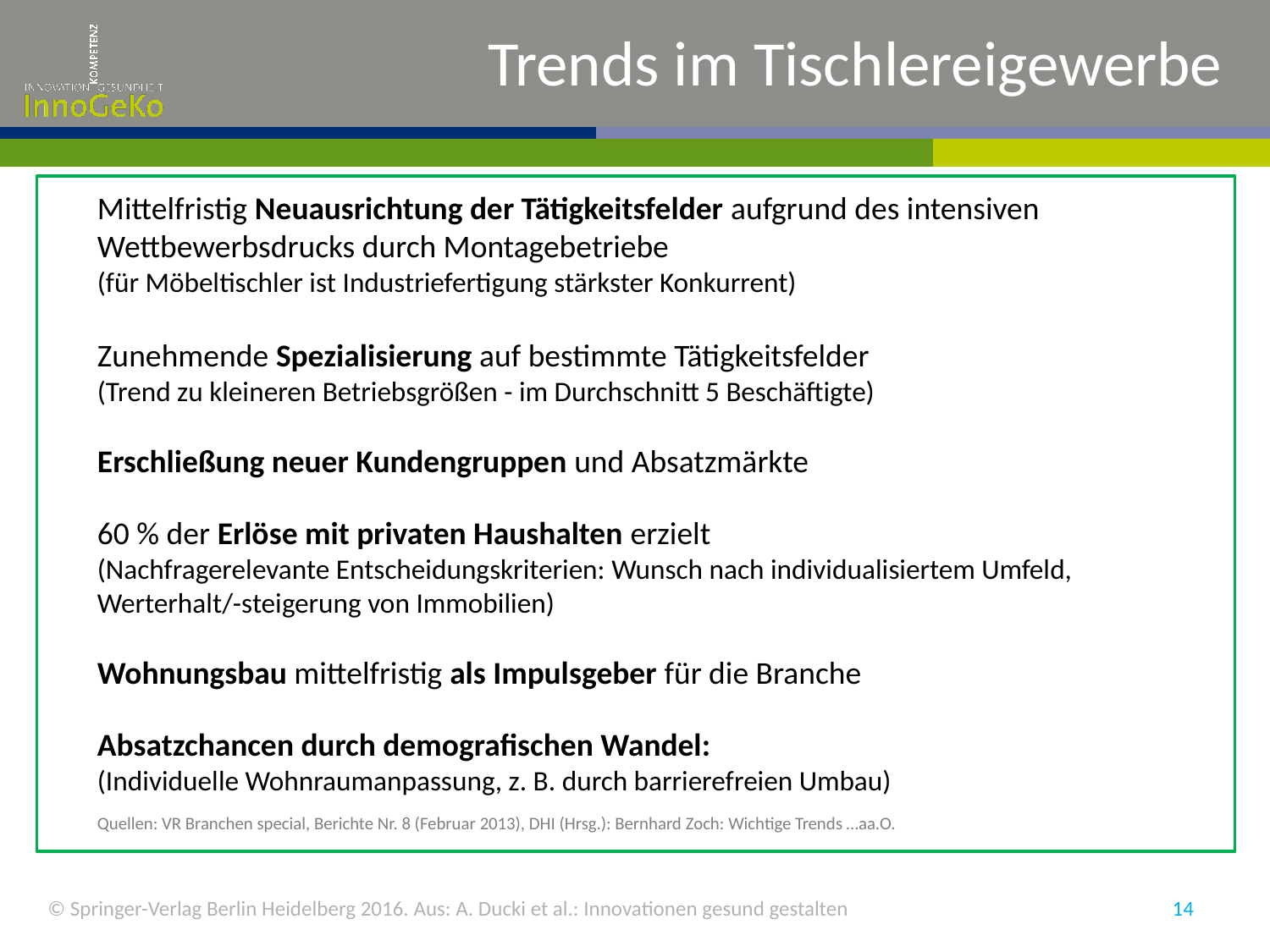

# Trends im Tischlereigewerbe

Mittelfristig Neuausrichtung der Tätigkeitsfelder aufgrund des intensiven Wettbewerbsdrucks durch Montagebetriebe
(für Möbeltischler ist Industriefertigung stärkster Konkurrent)

Zunehmende Spezialisierung auf bestimmte Tätigkeitsfelder
(Trend zu kleineren Betriebsgrößen - im Durchschnitt 5 Beschäftigte)

Erschließung neuer Kundengruppen und Absatzmärkte

60 % der Erlöse mit privaten Haushalten erzielt
(Nachfragerelevante Entscheidungskriterien: Wunsch nach individualisiertem Umfeld, Werterhalt/-steigerung von Immobilien)

Wohnungsbau mittelfristig als Impulsgeber für die Branche

Absatzchancen durch demografischen Wandel:
(Individuelle Wohnraumanpassung, z. B. durch barrierefreien Umbau)

Quellen: VR Branchen special, Berichte Nr. 8 (Februar 2013), DHI (Hrsg.): Bernhard Zoch: Wichtige Trends …aa.O.

© Springer-Verlag Berlin Heidelberg 2016. Aus: A. Ducki et al.: Innovationen gesund gestalten

14